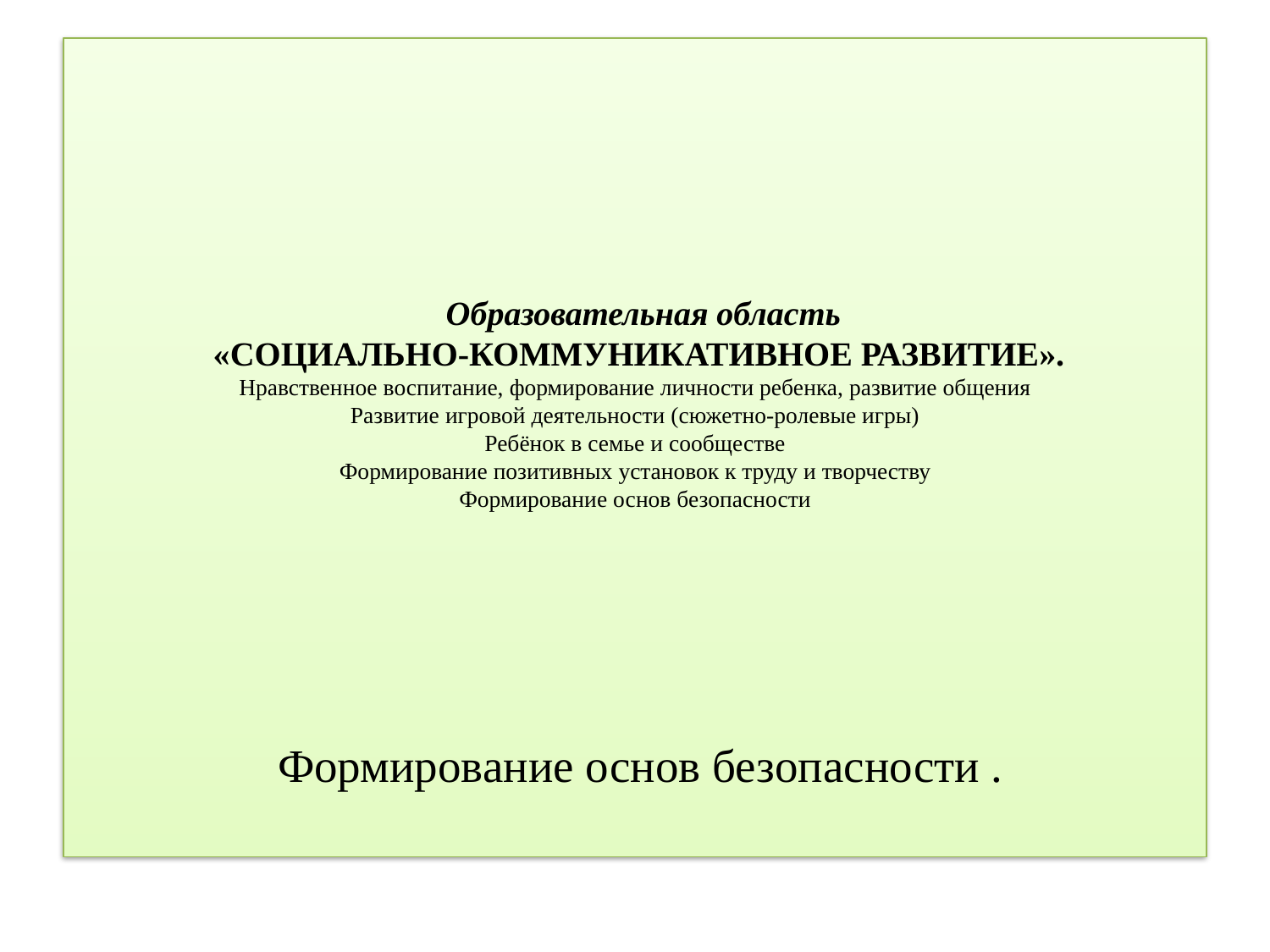

# Образовательная область «СОЦИАЛЬНО-КОММУНИКАТИВНОЕ РАЗВИТИЕ». Нравственное воспитание, формирование личности ребенка, развитие общения Развитие игровой деятельности (сюжетно-ролевые игры) Ребёнок в семье и сообществе Формирование позитивных установок к труду и творчеству Формирование основ безопасности Формирование основ безопасности .